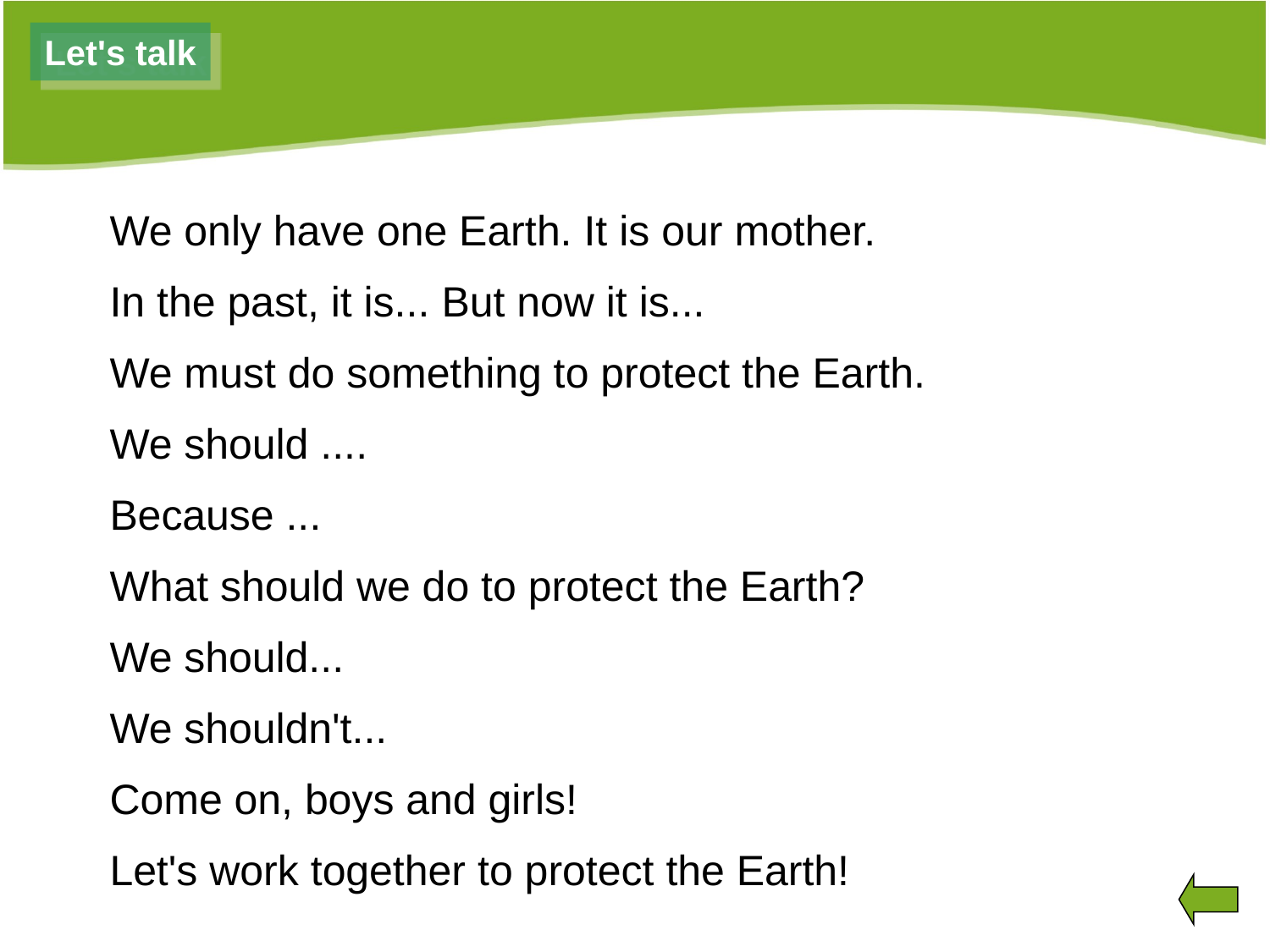

Let's talk
We only have one Earth. It is our mother.
In the past, it is... But now it is...
We must do something to protect the Earth.
We should ....
Because ...
What should we do to protect the Earth?
We should...
We shouldn't...
Come on, boys and girls!
Let's work together to protect the Earth!